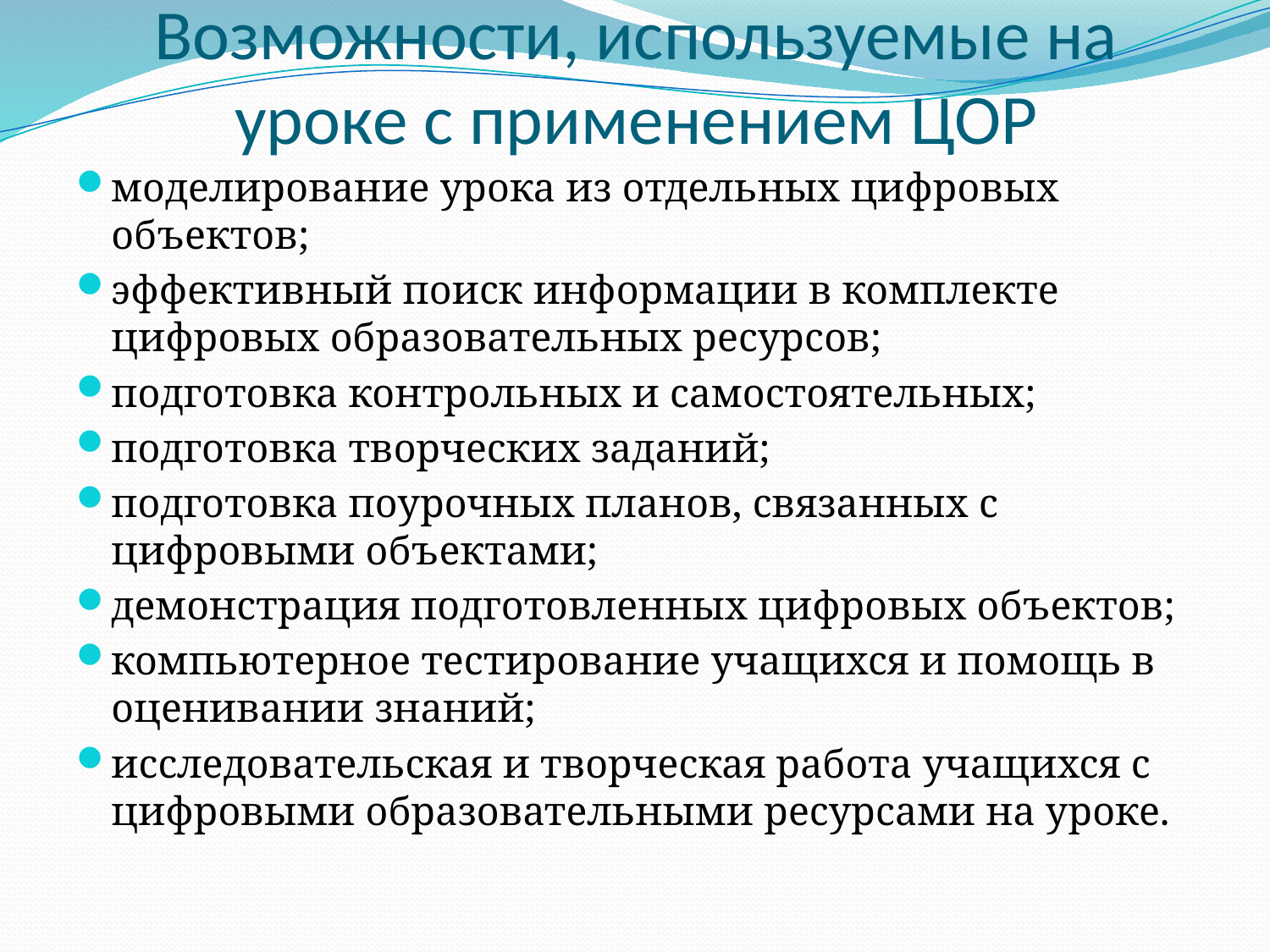

# Возможности, используемые на уроке с применением ЦОР
моделирование урока из отдельных цифровых объектов;
эффективный поиск информации в комплекте цифровых образовательных ресурсов;
подготовка контрольных и самостоятельных;
подготовка творческих заданий;
подготовка поурочных планов, связанных с цифровыми объектами;
демонстрация подготовленных цифровых объектов;
компьютерное тестирование учащихся и помощь в оценивании знаний;
исследовательская и творческая работа учащихся с цифровыми образовательными ресурсами на уроке.